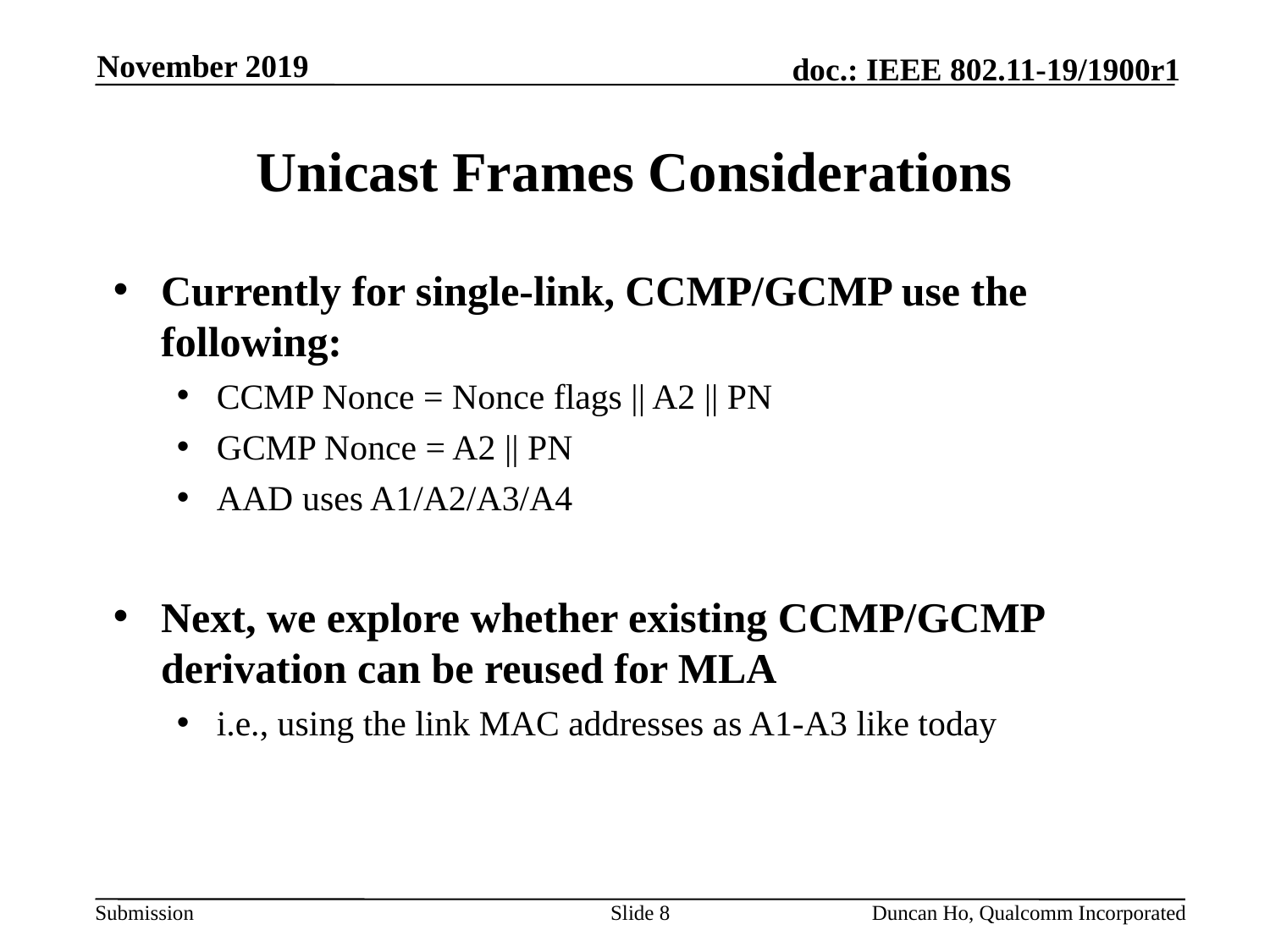

November 2019
# Unicast Frames Considerations
Currently for single-link, CCMP/GCMP use the following:
CCMP Nonce = Nonce flags || A2 || PN
GCMP Nonce = A2 || PN
AAD uses A1/A2/A3/A4

Next, we explore whether existing CCMP/GCMP derivation can be reused for MLA
i.e., using the link MAC addresses as A1-A3 like today
Slide 8
Duncan Ho, Qualcomm Incorporated